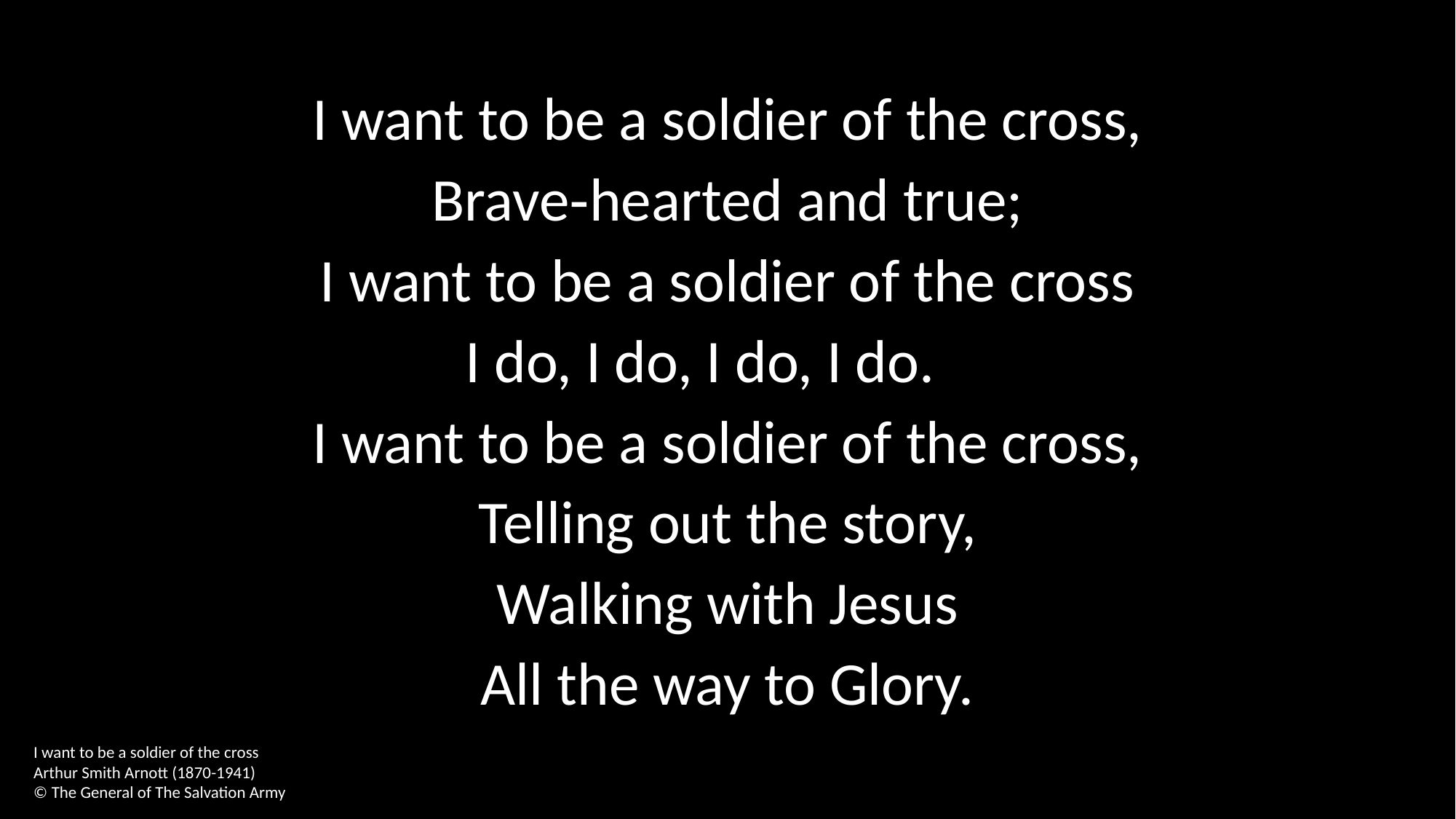

I want to be a soldier of the cross,
Brave‑hearted and true;
I want to be a soldier of the cross
I do, I do, I do, I do.
I want to be a soldier of the cross,
Telling out the story,
Walking with Jesus
All the way to Glory.
I want to be a soldier of the cross
Arthur Smith Arnott (1870-1941)
© The General of The Salvation Army